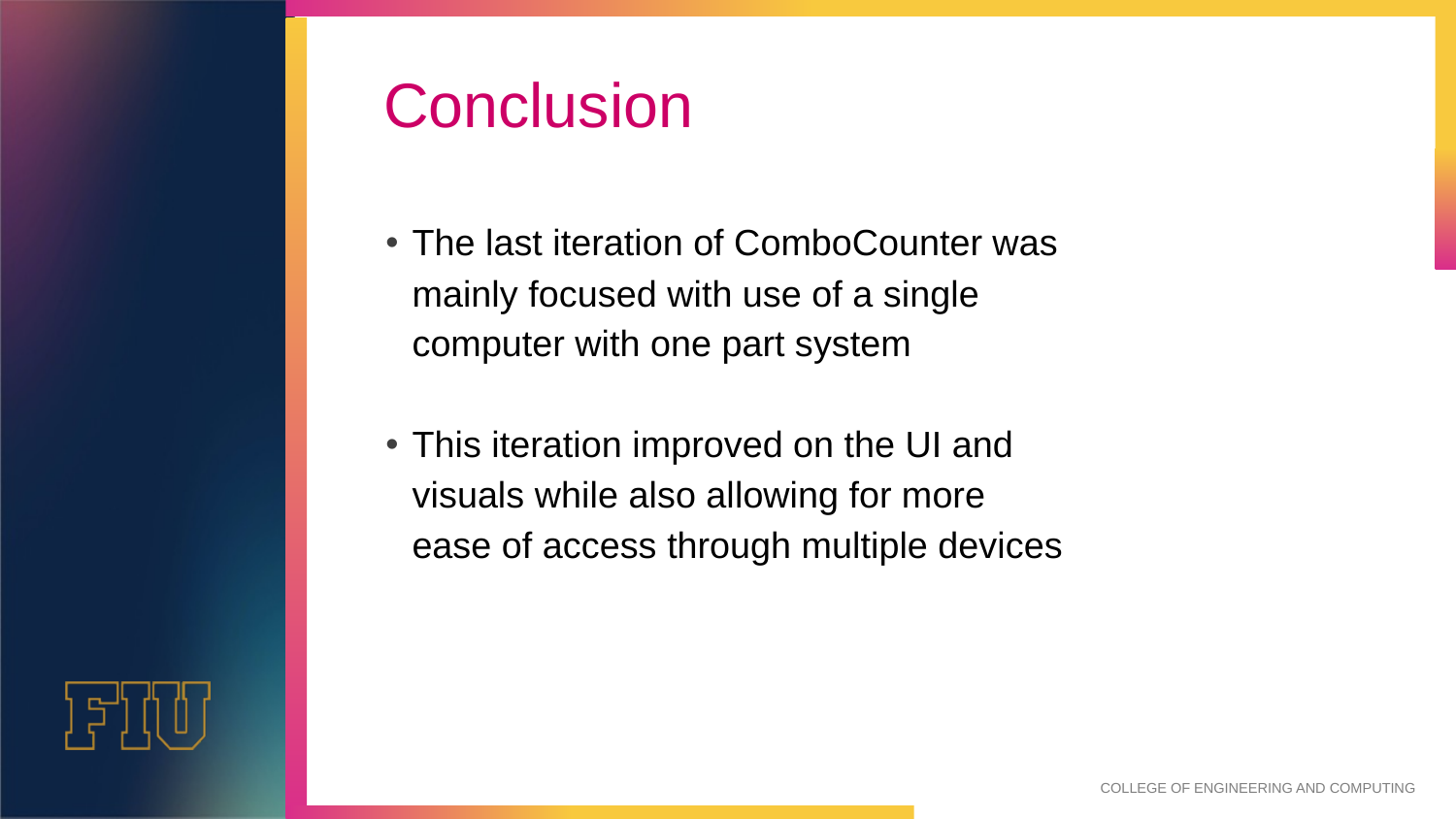

# Conclusion

The last iteration of ComboCounter was mainly focused with use of a single computer with one part system

This iteration improved on the UI and visuals while also allowing for more ease of access through multiple devices